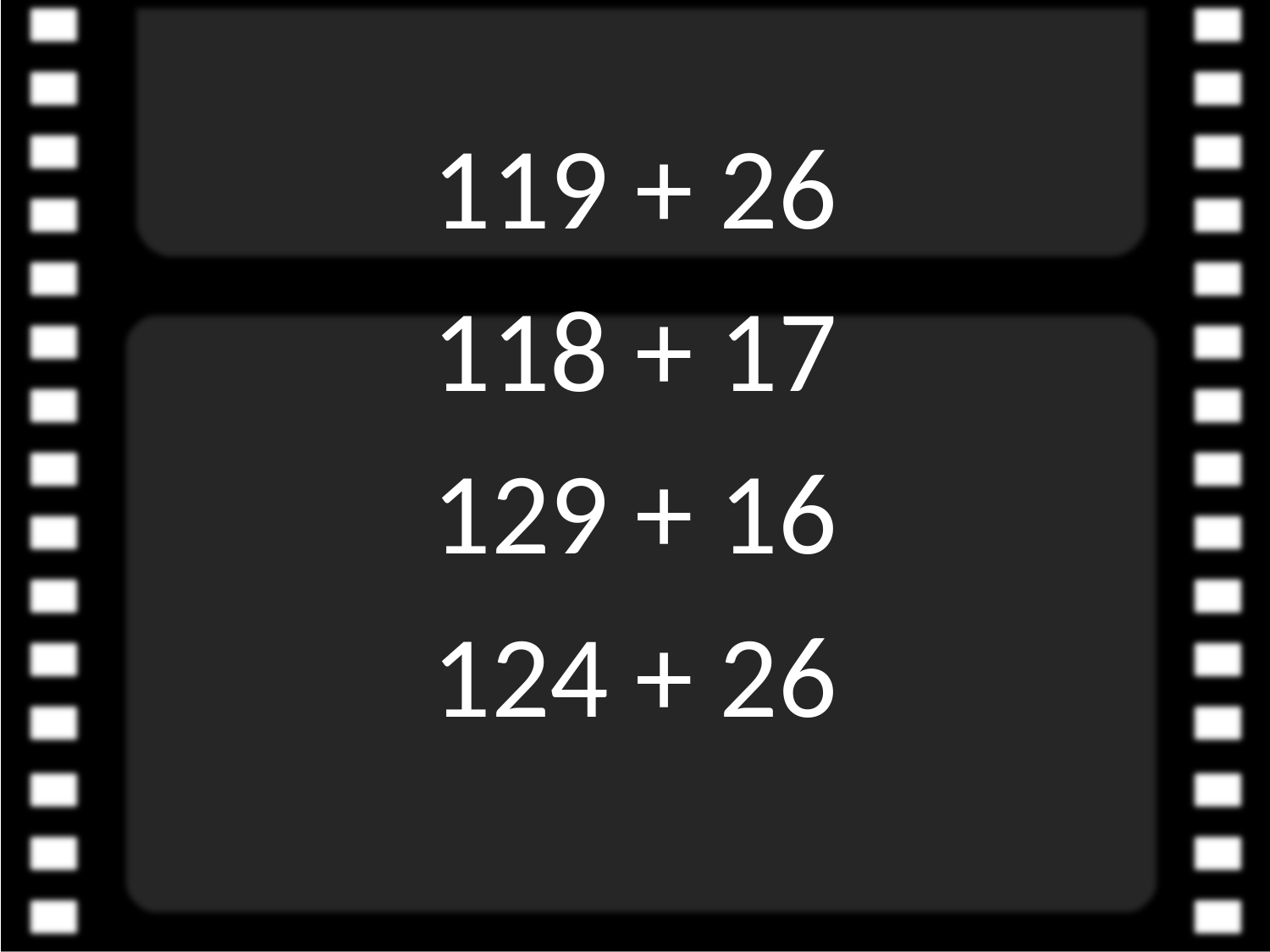

119 + 26
118 + 17
129 + 16
124 + 26